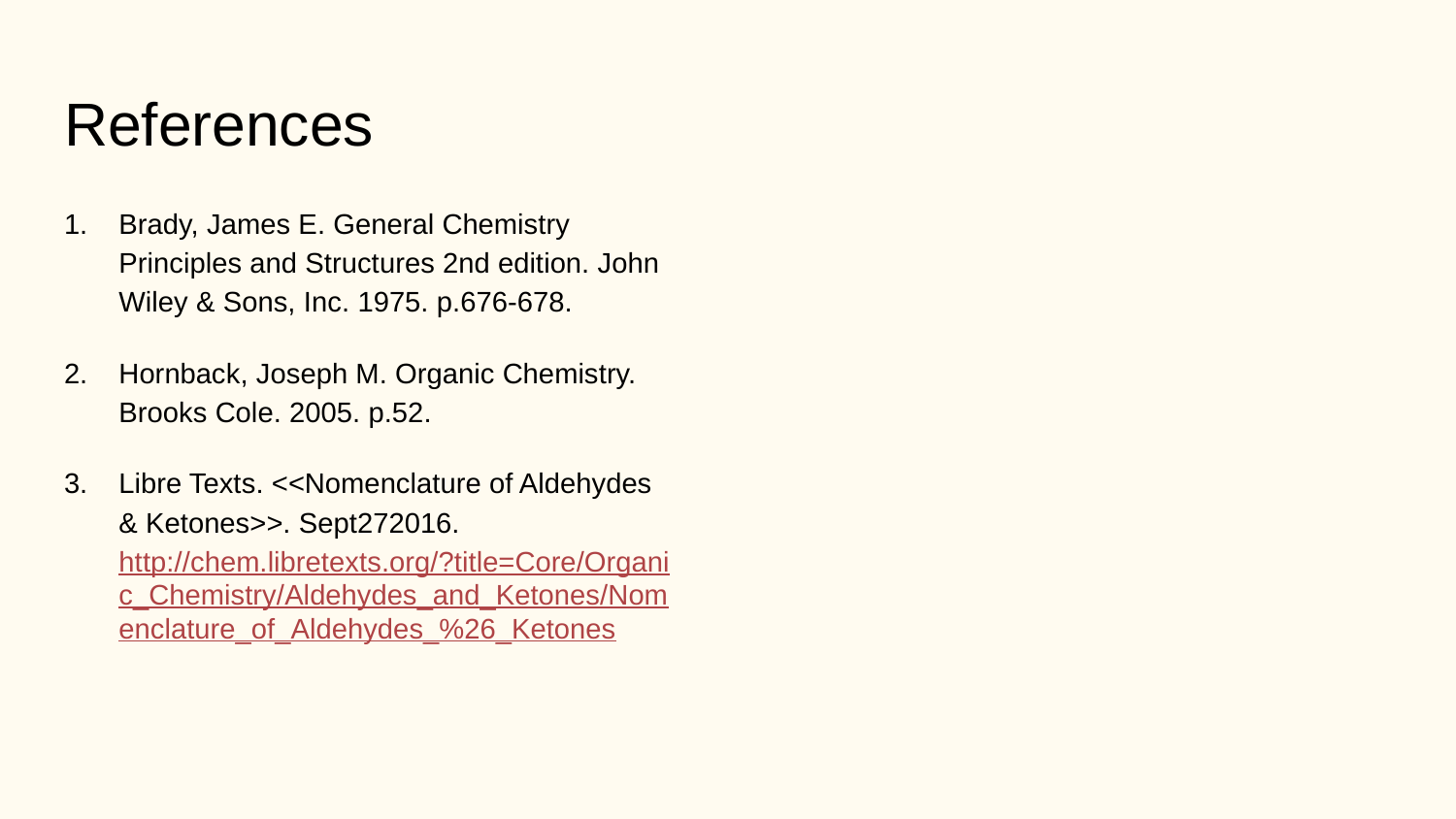

# References
Brady, James E. General Chemistry Principles and Structures 2nd edition. John Wiley & Sons, Inc. 1975. p.676-678.
Hornback, Joseph M. Organic Chemistry. Brooks Cole. 2005. p.52.
Libre Texts. <<Nomenclature of Aldehydes & Ketones>>. Sept272016. http://chem.libretexts.org/?title=Core/Organic_Chemistry/Aldehydes_and_Ketones/Nomenclature_of_Aldehydes_%26_Ketones